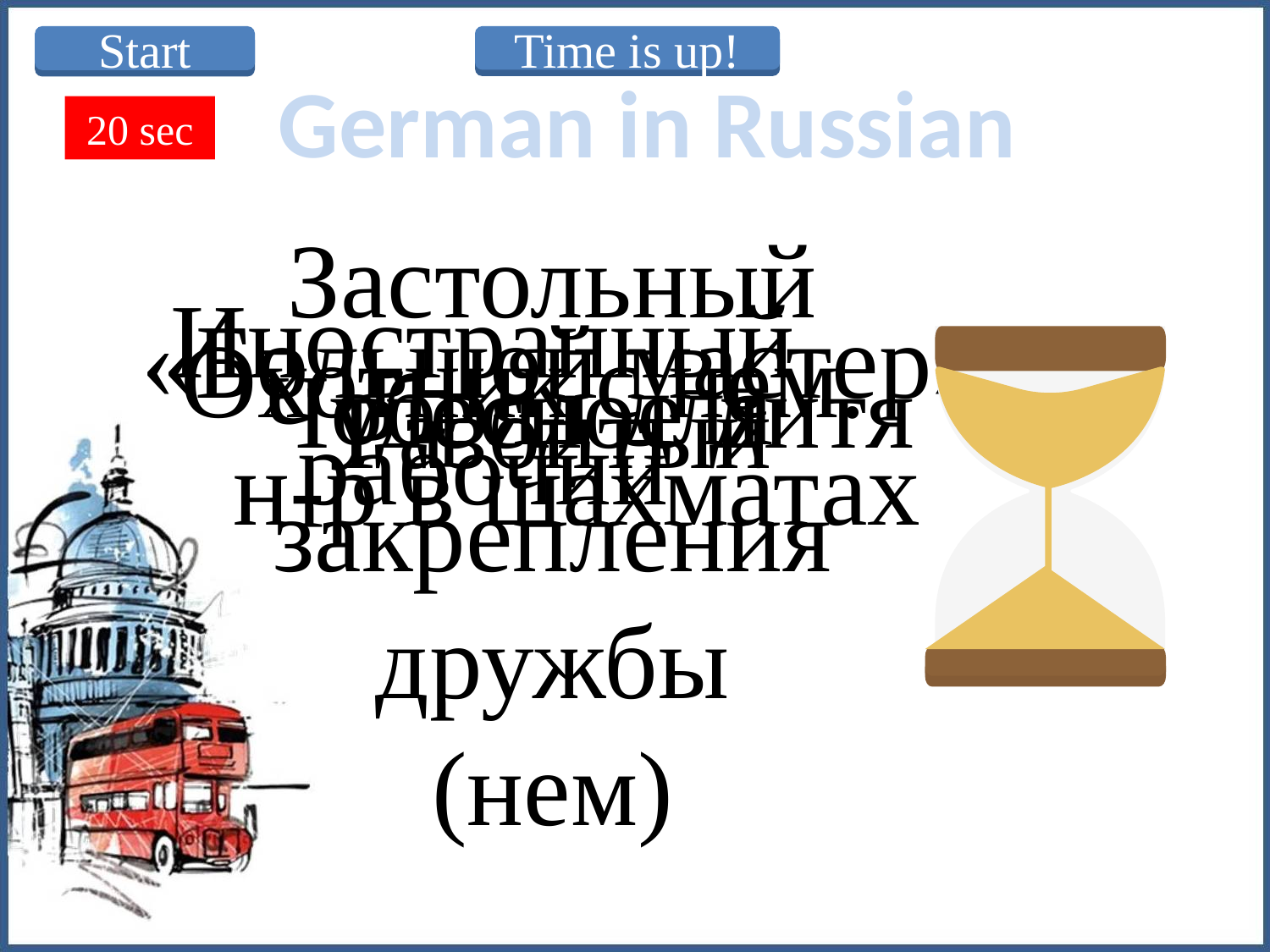

Start

Time is up!

German in Russian
20 sec
Застольный обряд для закрепления дружбы (нем)
Иностранный
рабочий
«Большой мастер»,
 н-р в шахматах
Охотник с нем.

Чудесное дитя
Разбитый